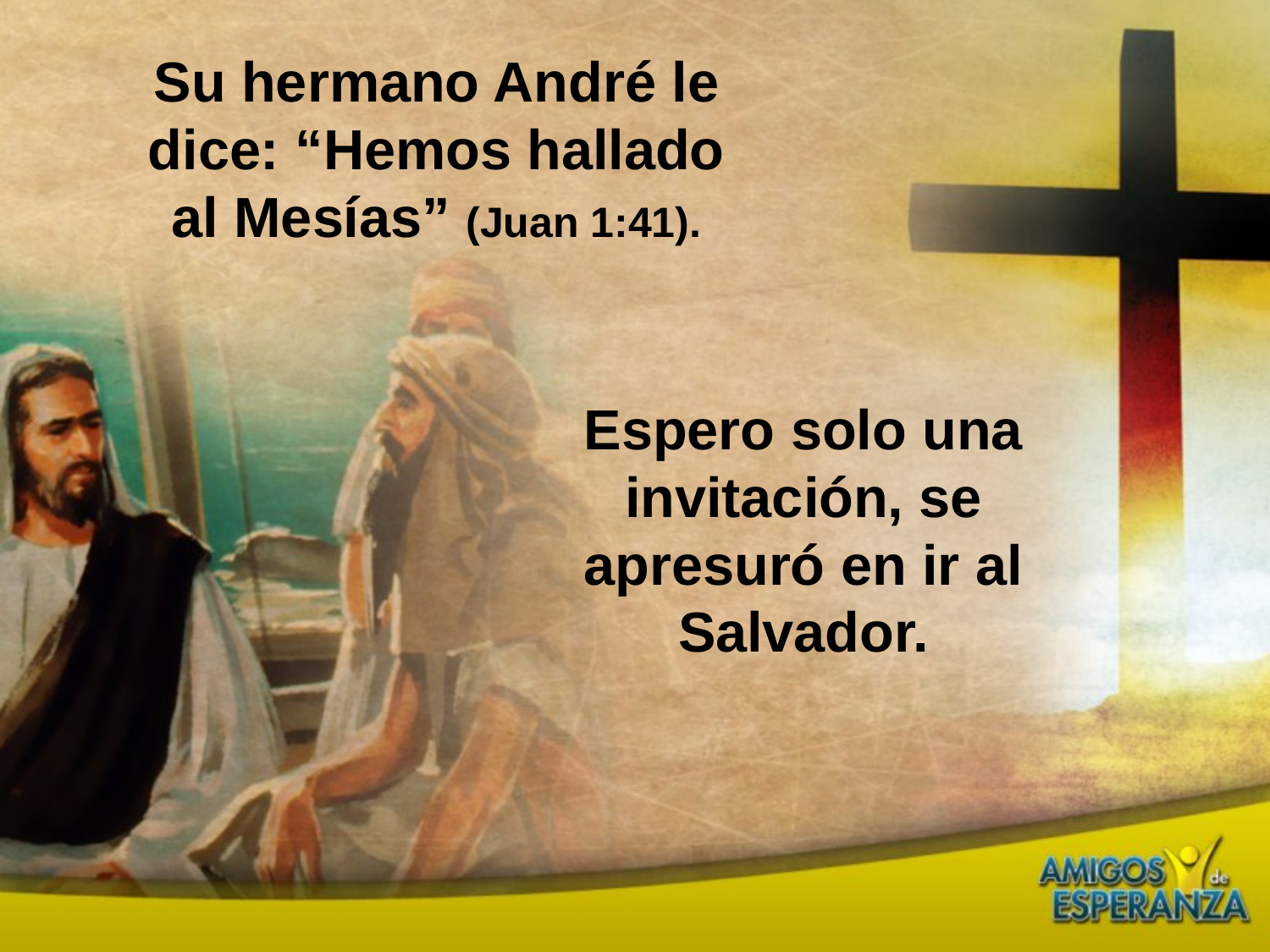

Su hermano André le dice: “Hemos hallado al Mesías” (Juan 1:41).
Espero solo una invitación, se apresuró en ir al Salvador.